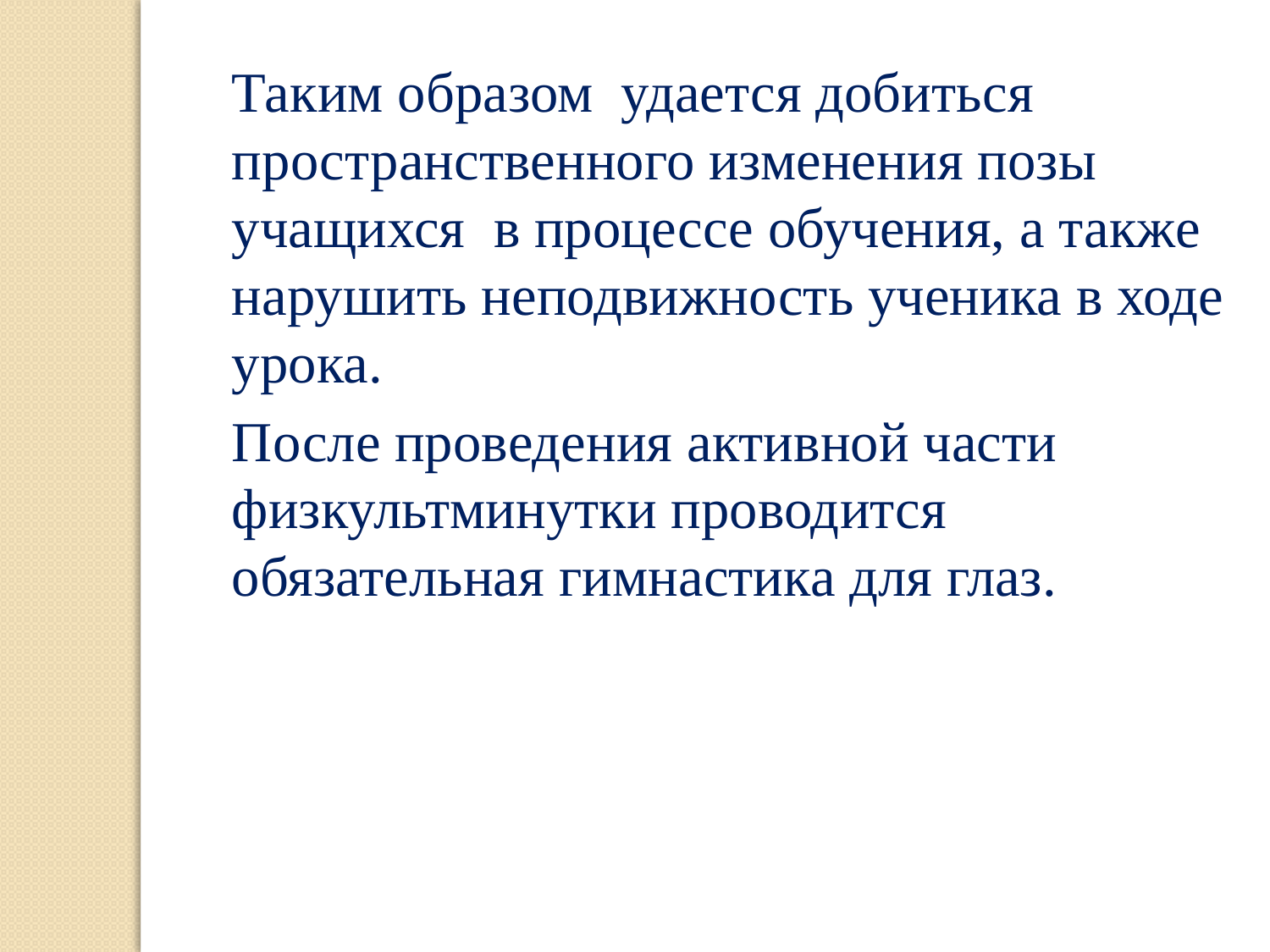

Таким образом  удается добиться пространственного изменения позы учащихся  в процессе обучения, а также нарушить неподвижность ученика в ходе урока.
	После проведения активной части физкультминутки проводится обязательная гимнастика для глаз.